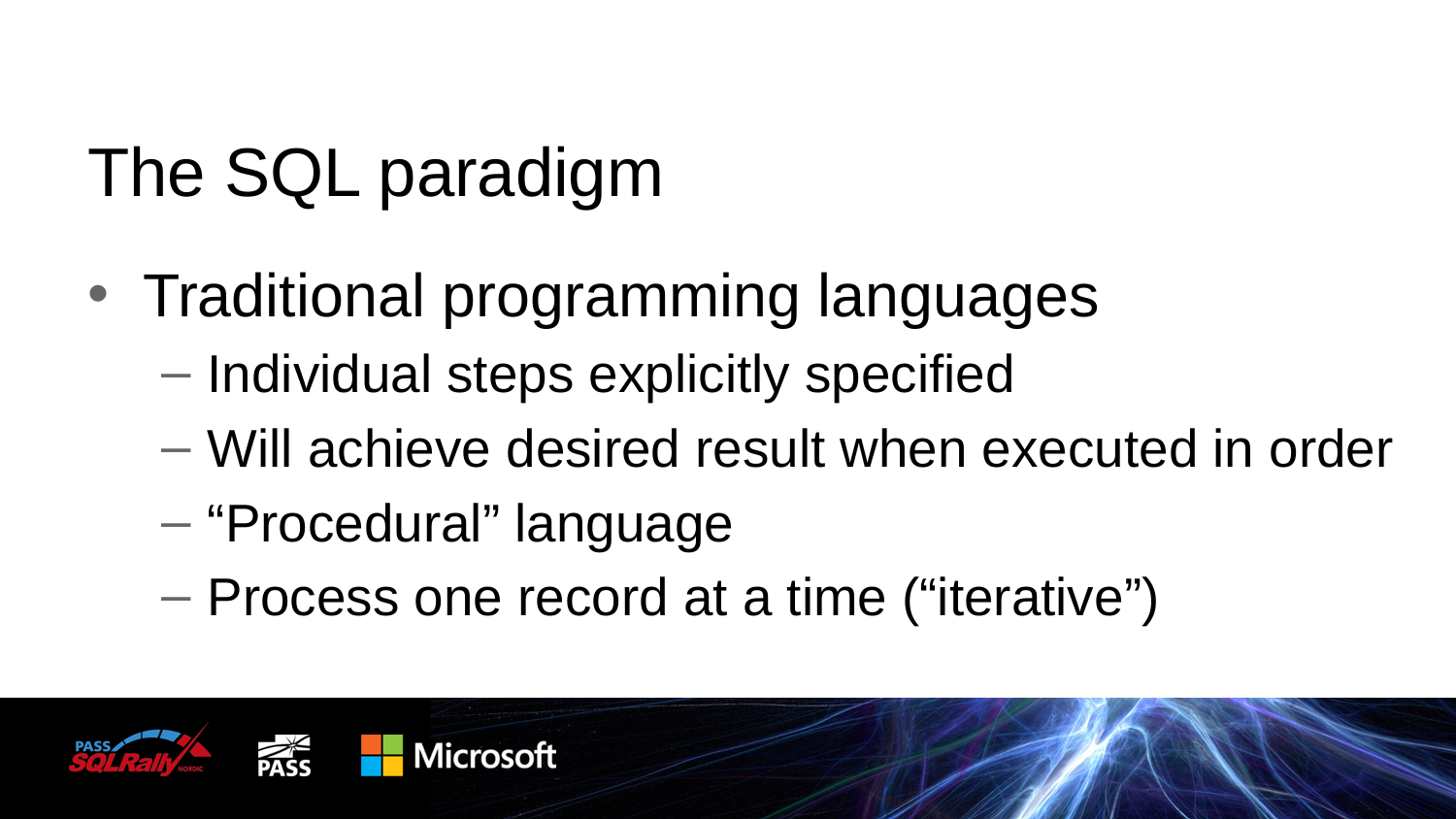

# The SQL paradigm
Traditional programming languages
Individual steps explicitly specified
Will achieve desired result when executed in order
“Procedural” language
Process one record at a time (“iterative”)